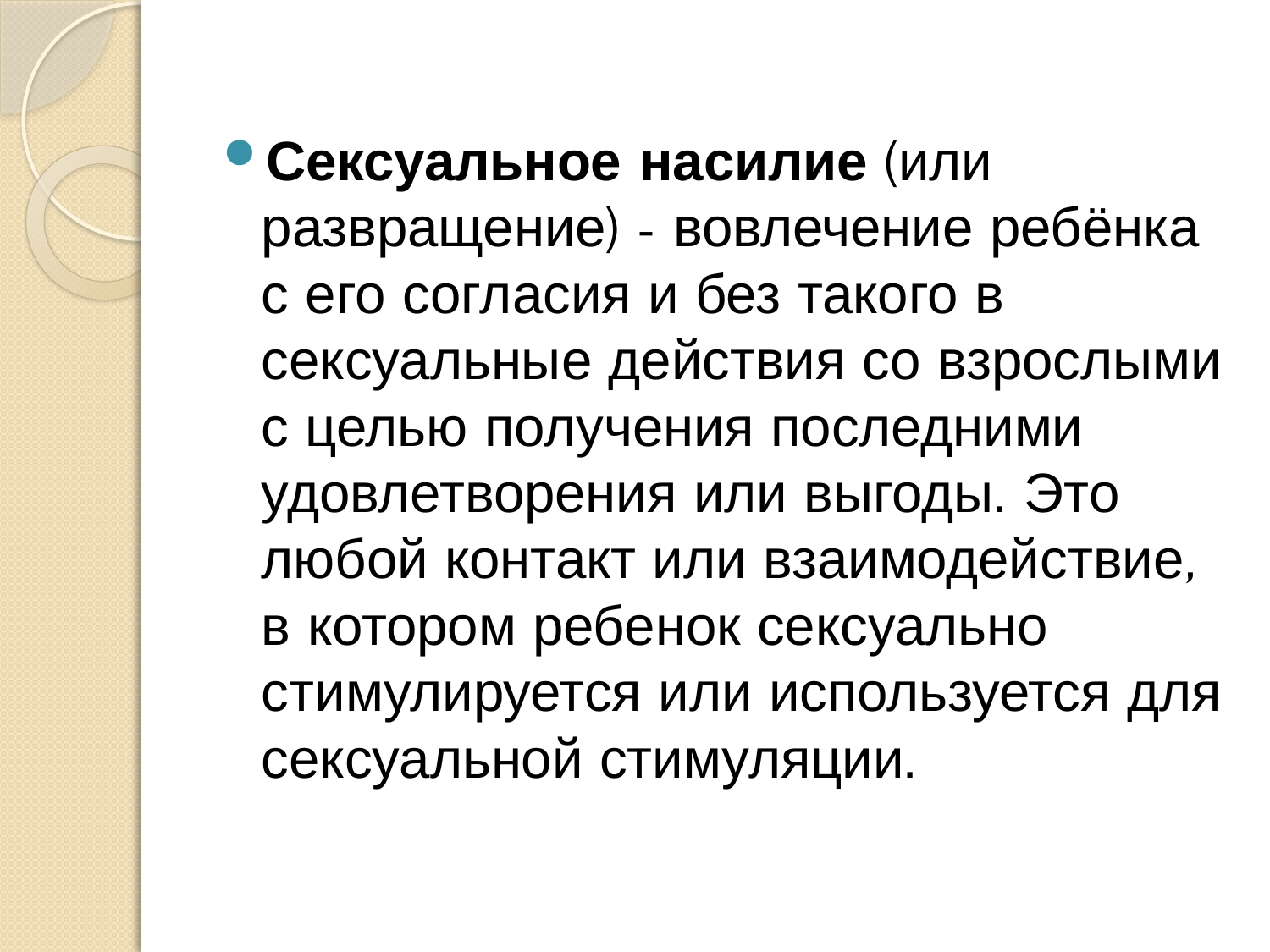

Сексуальное насилие (или развращение) - вовлечение ребёнка с его согласия и без такого в сексуальные действия со взрослыми с целью получения последними удовлетворения или выгоды. Это любой контакт или взаимодействие, в котором ребенок сексуально стимулируется или используется для сексуальной стимуляции.